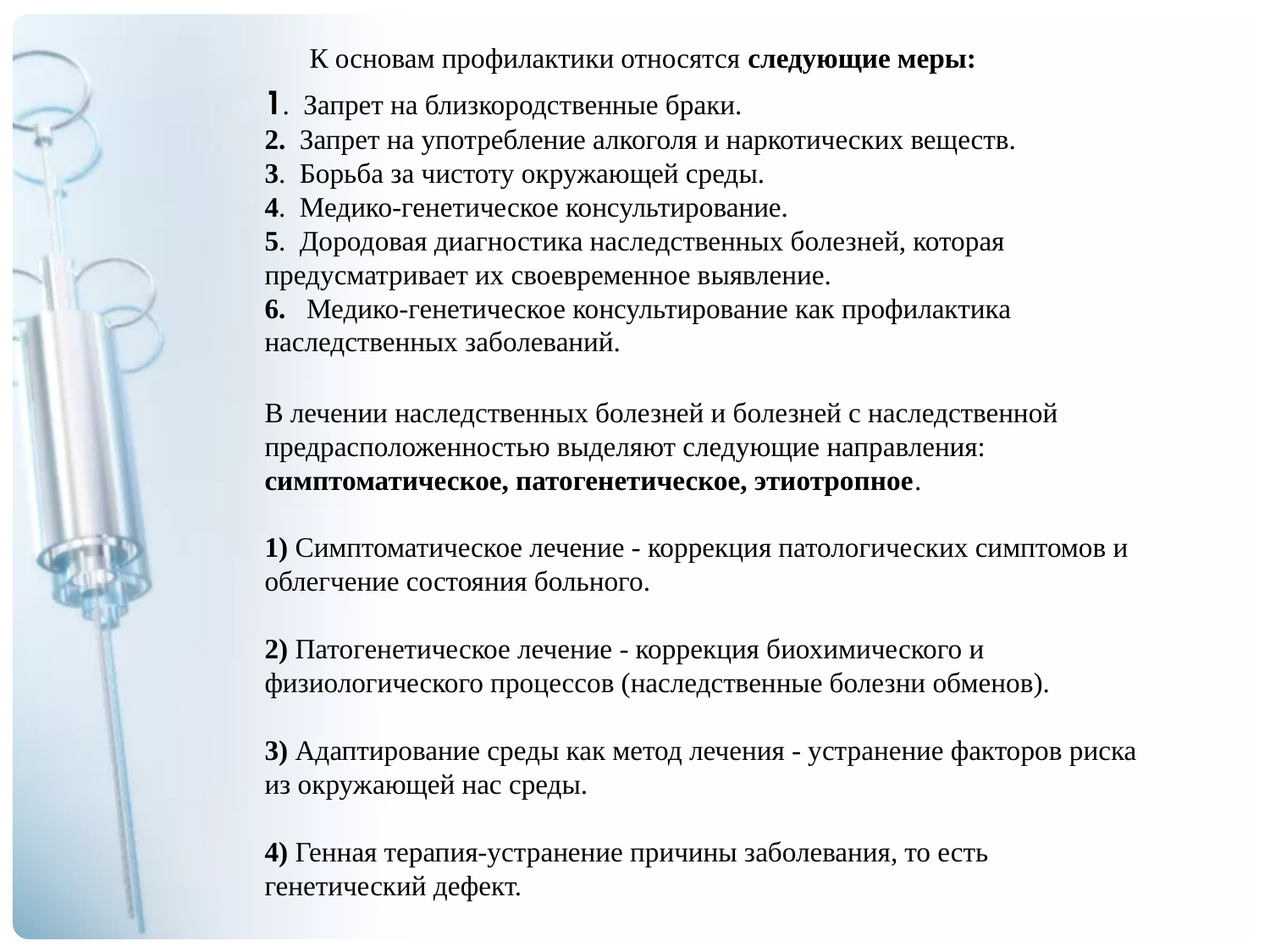

К основам профилактики относятся следующие меры:
1.  Запрет на близкородственные браки.
2.  Запрет на употребление алкоголя и наркотических веществ.
3.  Борьба за чистоту окружающей среды.
4.  Медико-генетическое консультирование.
5.  Дородовая диагностика наследственных болезней, которая предусматривает их своевременное выявление.
6.   Медико-генетическое консультирование как профилактика наследственных заболеваний.
В лечении наследственных болезней и болезней с наследственной предрасположенностью выделяют следующие направления: симптоматическое, патогенетическое, этиотропное.

1) Симптоматическое лечение - коррекция патологических симптомов и облегчение состояния больного.

2) Патогенетическое лечение - коррекция биохимического и физиологического процессов (наследственные болезни обменов).

3) Адаптирование среды как метод лечения - устранение факторов риска из окружающей нас среды.

4) Генная терапия-устранение причины заболевания, то есть генетический дефект.